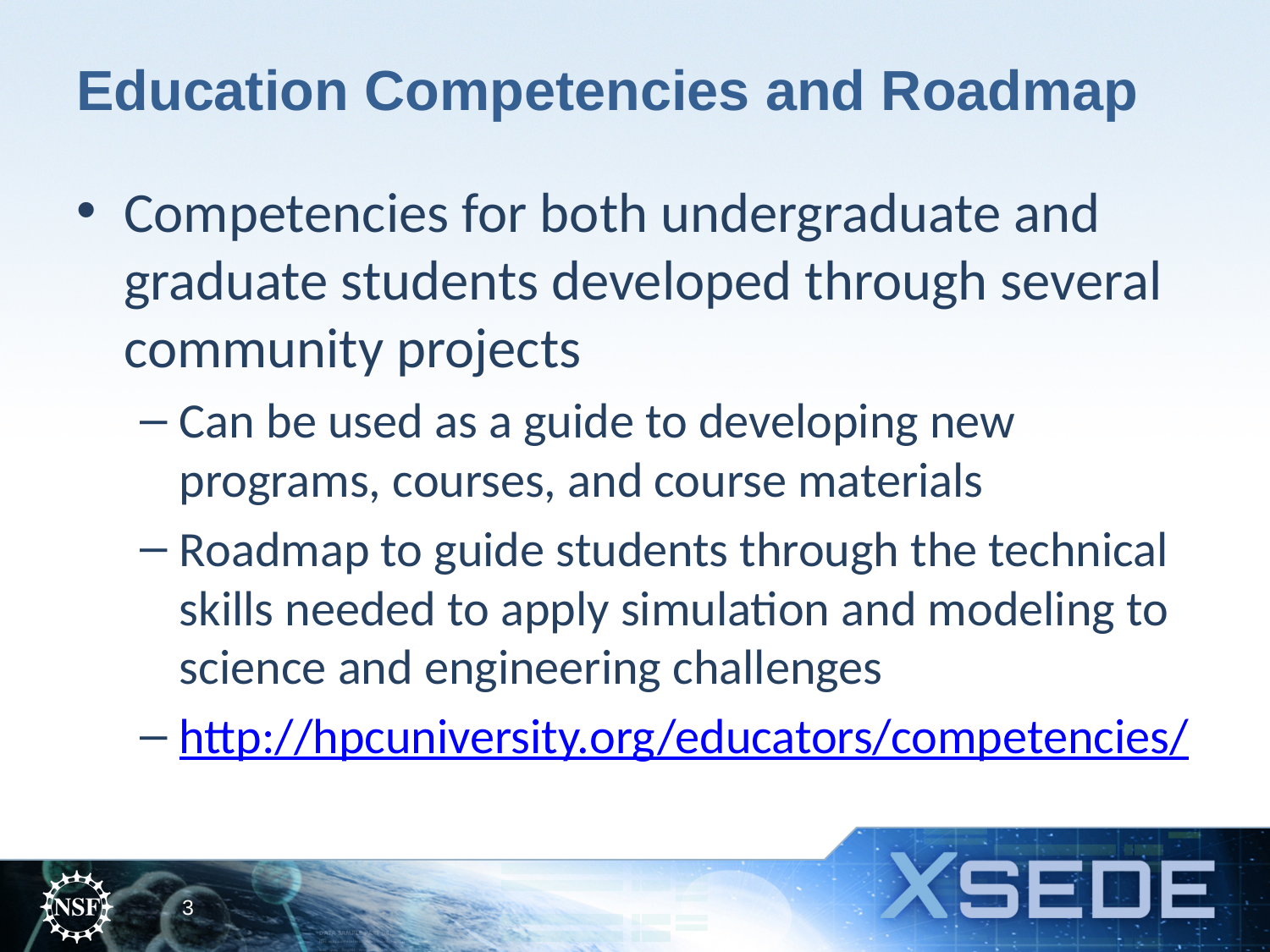

# Education Competencies and Roadmap
Competencies for both undergraduate and graduate students developed through several community projects
Can be used as a guide to developing new programs, courses, and course materials
Roadmap to guide students through the technical skills needed to apply simulation and modeling to science and engineering challenges
http://hpcuniversity.org/educators/competencies/
3